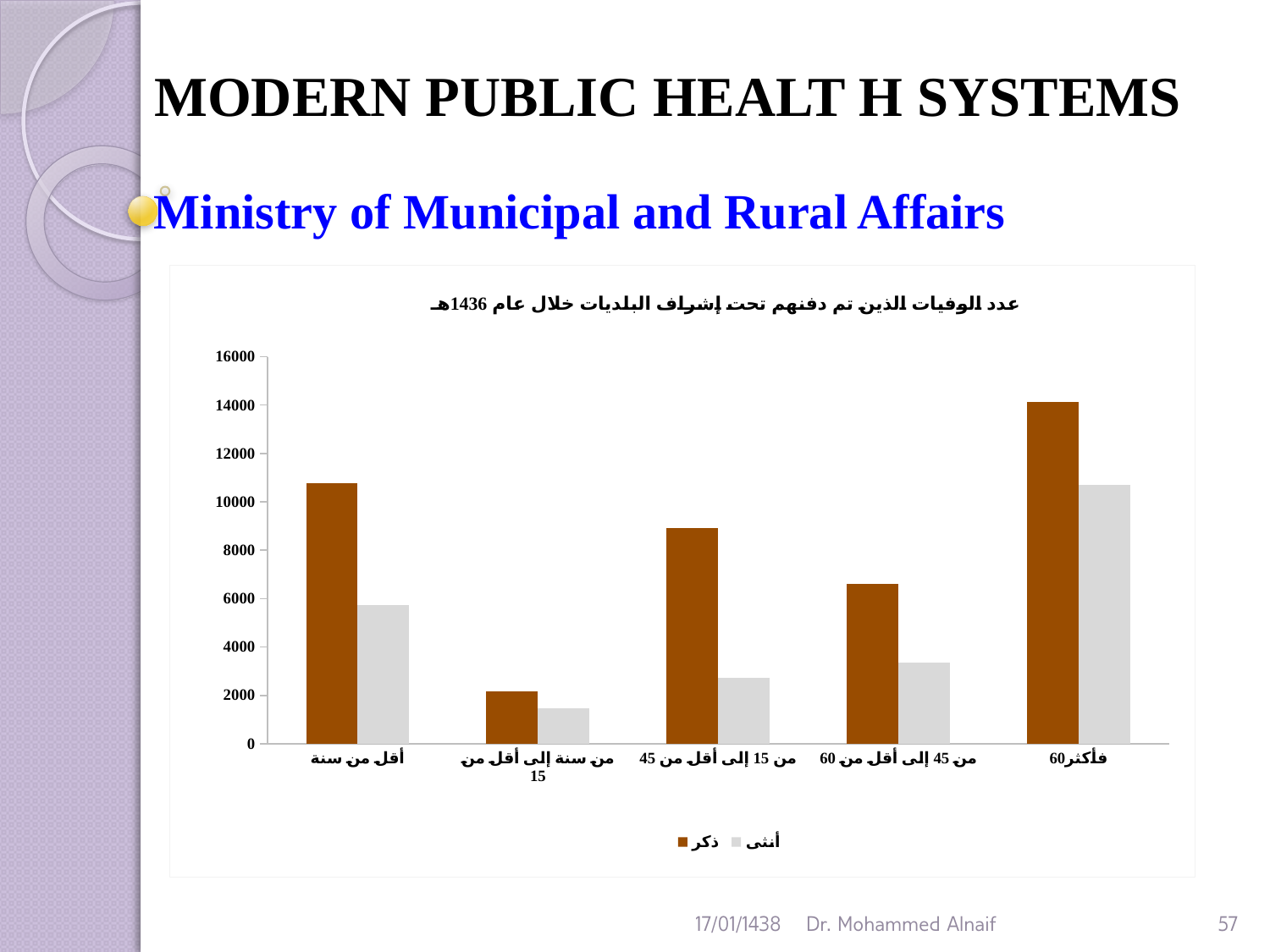

# MODERN PUBLIC HEALT H SYSTEMS
Ministry of Municipal and Rural Affairs

### Chart: عدد الوفيات الذين تم دفنهم تحت إشراف البلديات خلال عام 1436هـ

| Category | ذكر | أنثى |
|---|---|---|
| أقل من سنة | 10760.0 | 5740.0 |
| من سنة إلى أقل من 15 | 2150.0 | 1455.0 |
| من 15 إلى أقل من 45 | 8915.0 | 2737.0 |
| من 45 إلى أقل من 60 | 6614.0 | 3371.0 |
| 60فأكثر | 14121.0 | 10695.0 |
17/01/1438
Dr. Mohammed Alnaif
57